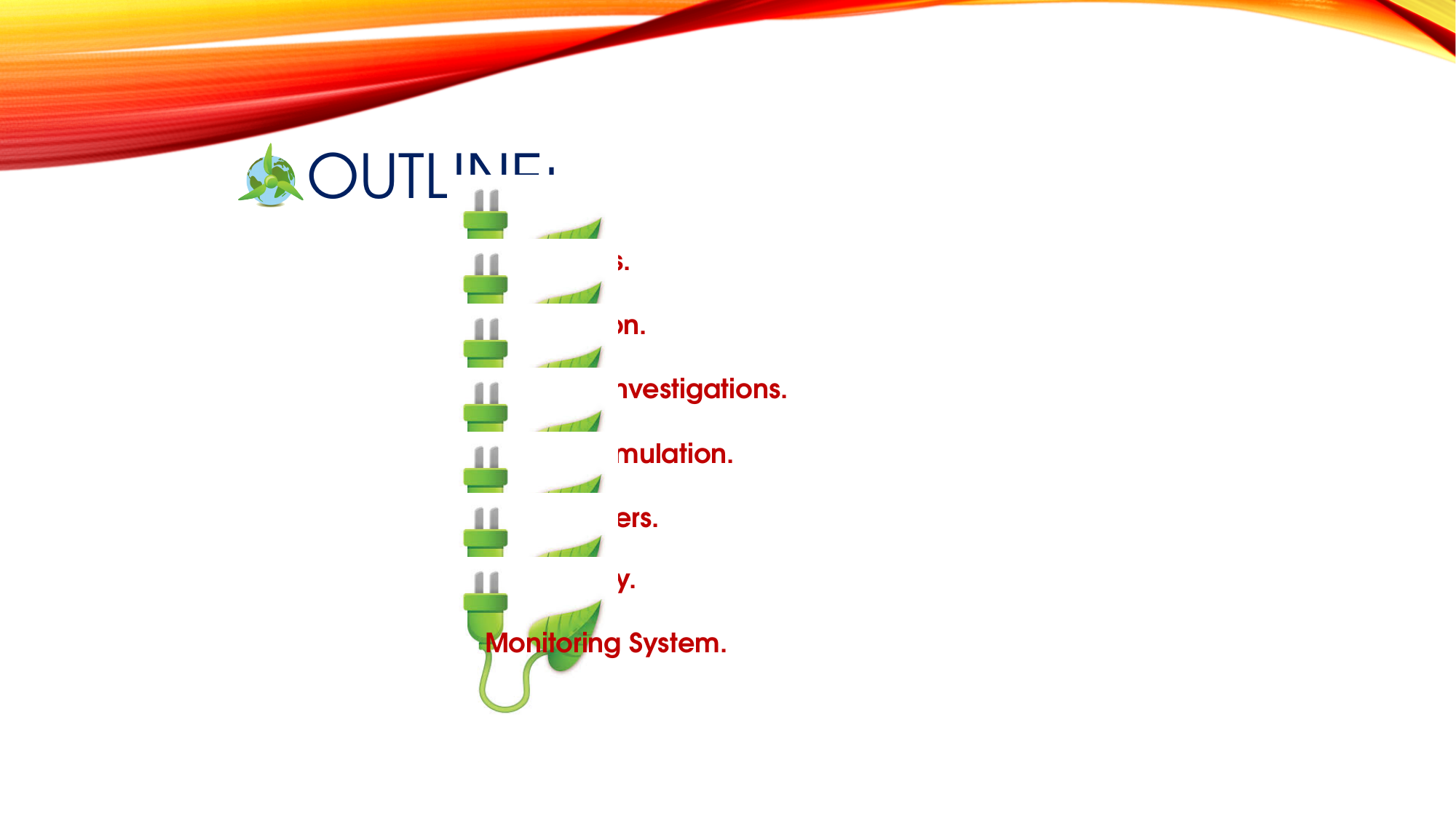

# Outline:

Objectives.

Introduction.

Practical Investigations.

MATLAB Simulation.

Smart Meters.
Case Study.

Monitoring System.